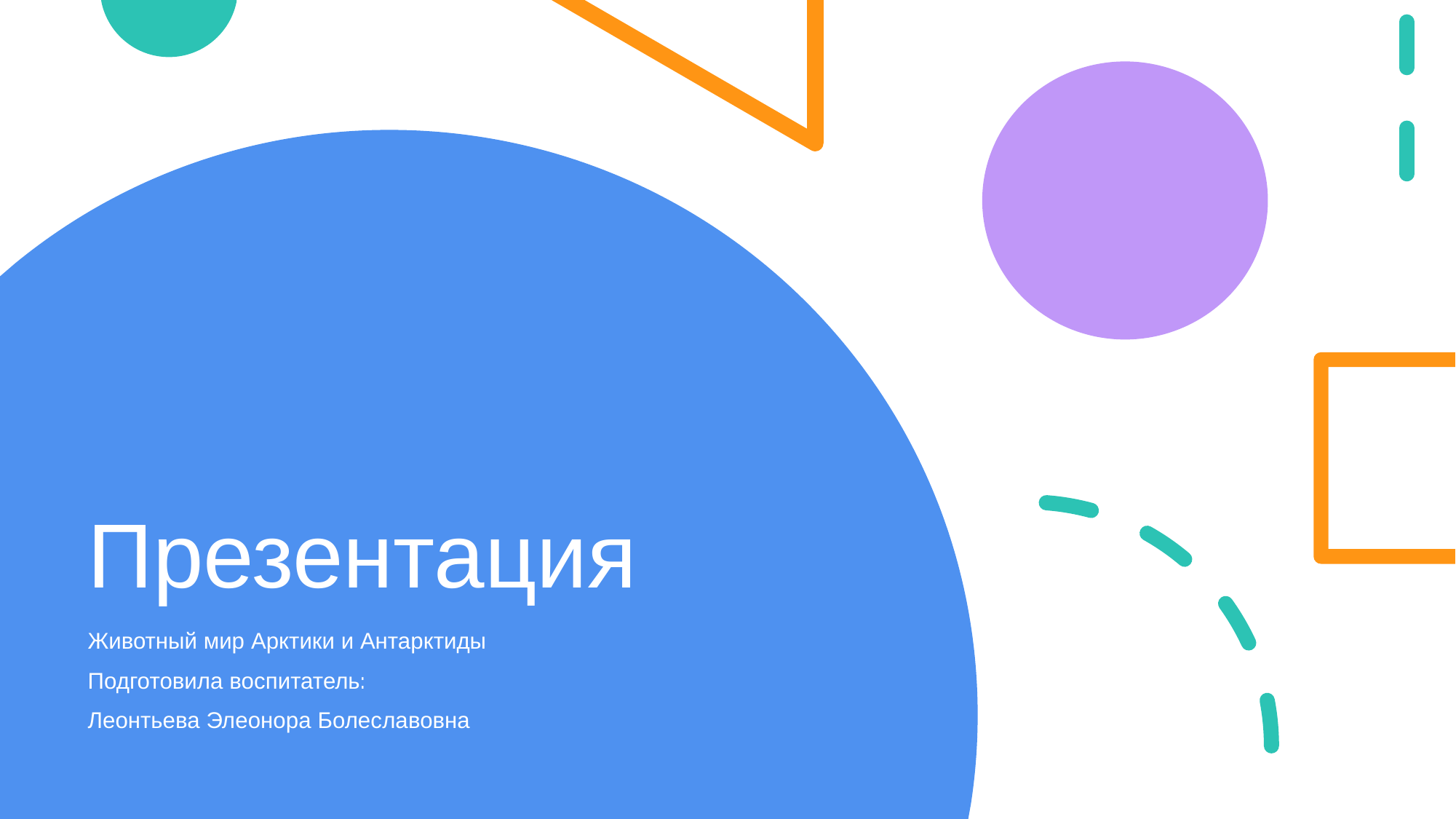

# Презентация

Животный мир Арктики и Антарктиды
Подготовила воспитатель:
Леонтьева Элеонора Болеславовна